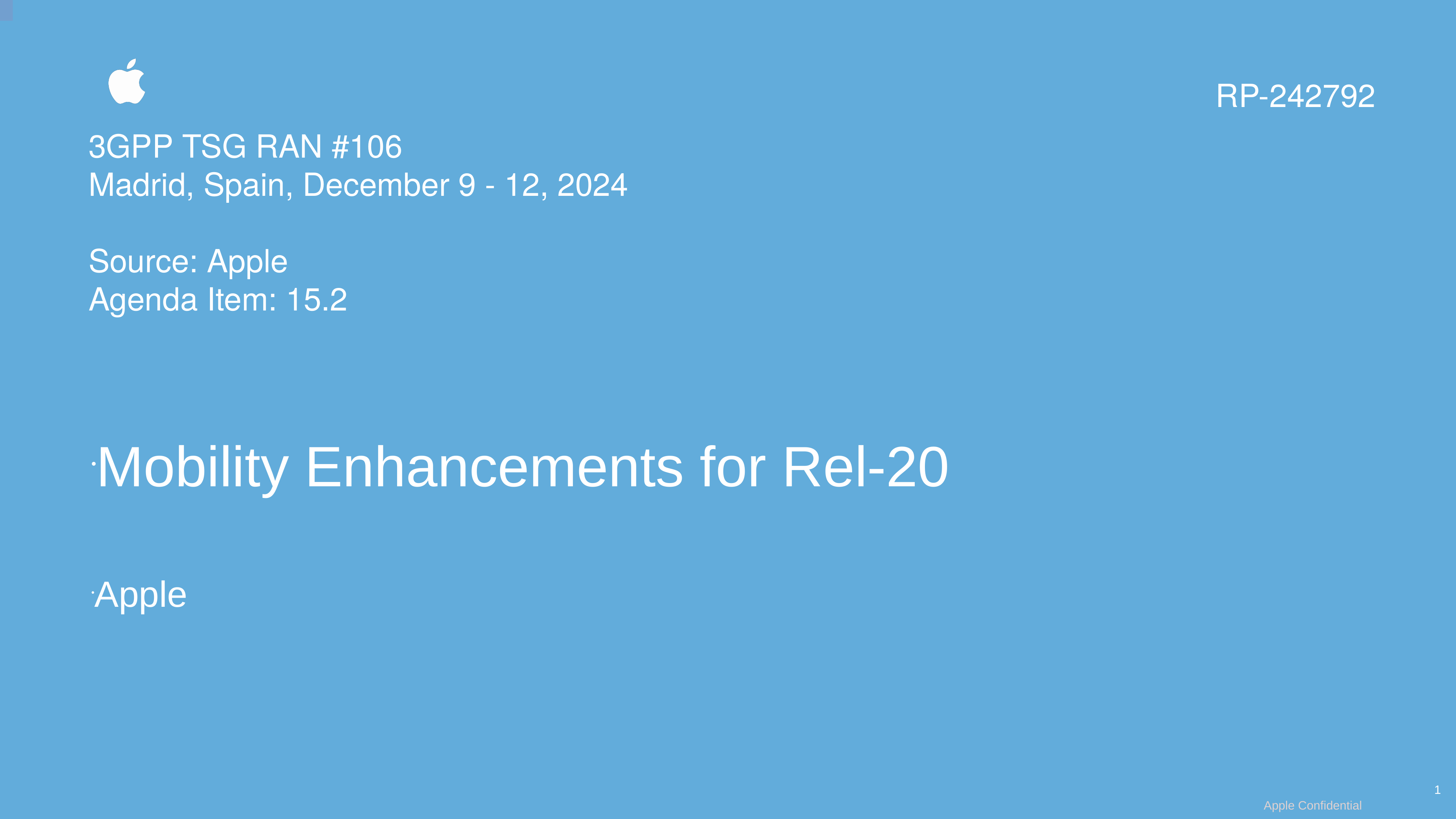

RP-242792
3GPP TSG RAN #106
Madrid, Spain, December 9 - 12, 2024

Source: Apple
Agenda Item: 15.2

Mobility Enhancements for Rel-20

Apple
1